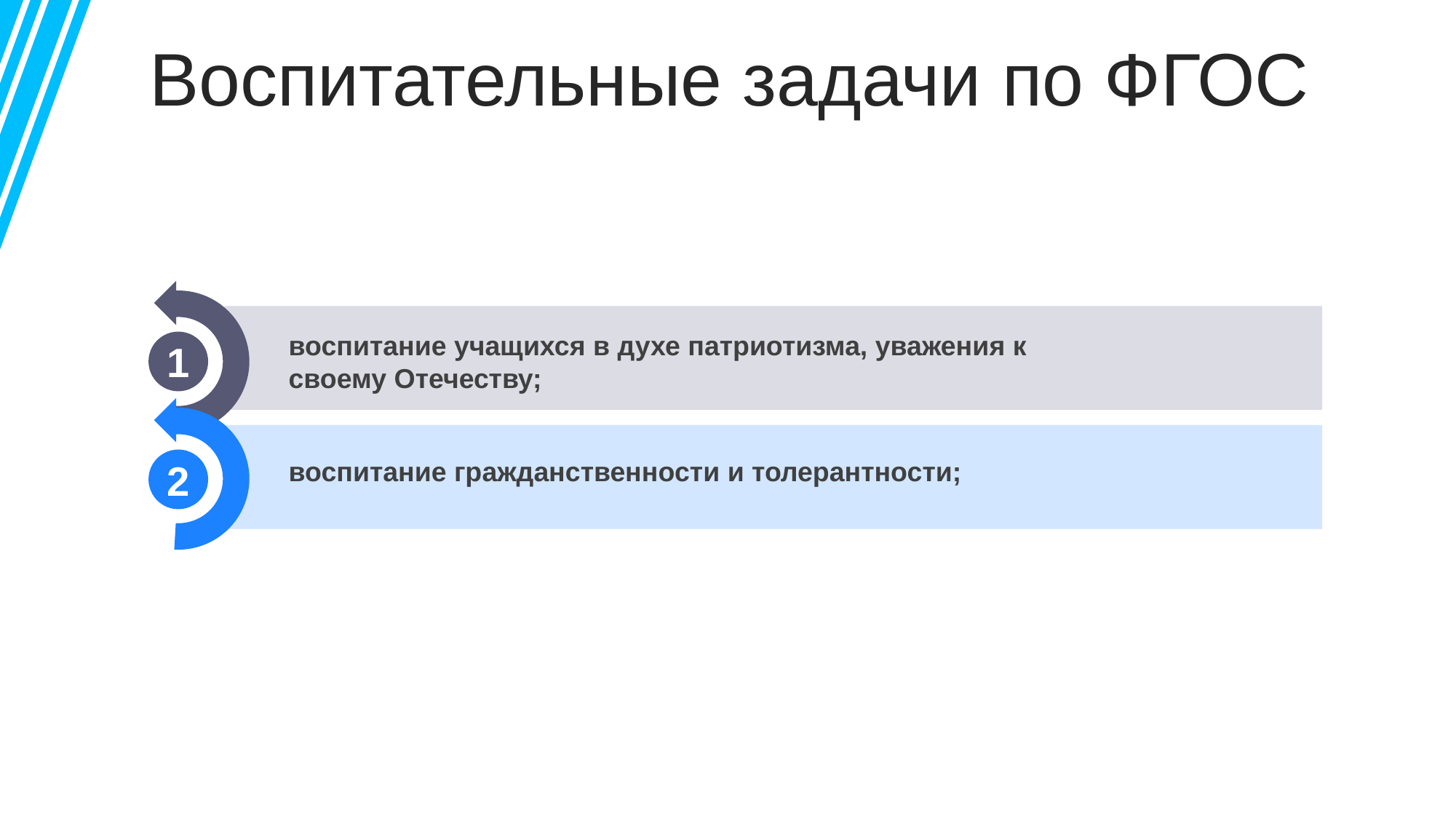

Воспитательные задачи по ФГОС

воспитание учащихся в духе патриотизма, уважения к своему Отечеству;
1

2
воспитание гражданственности и толерантности;